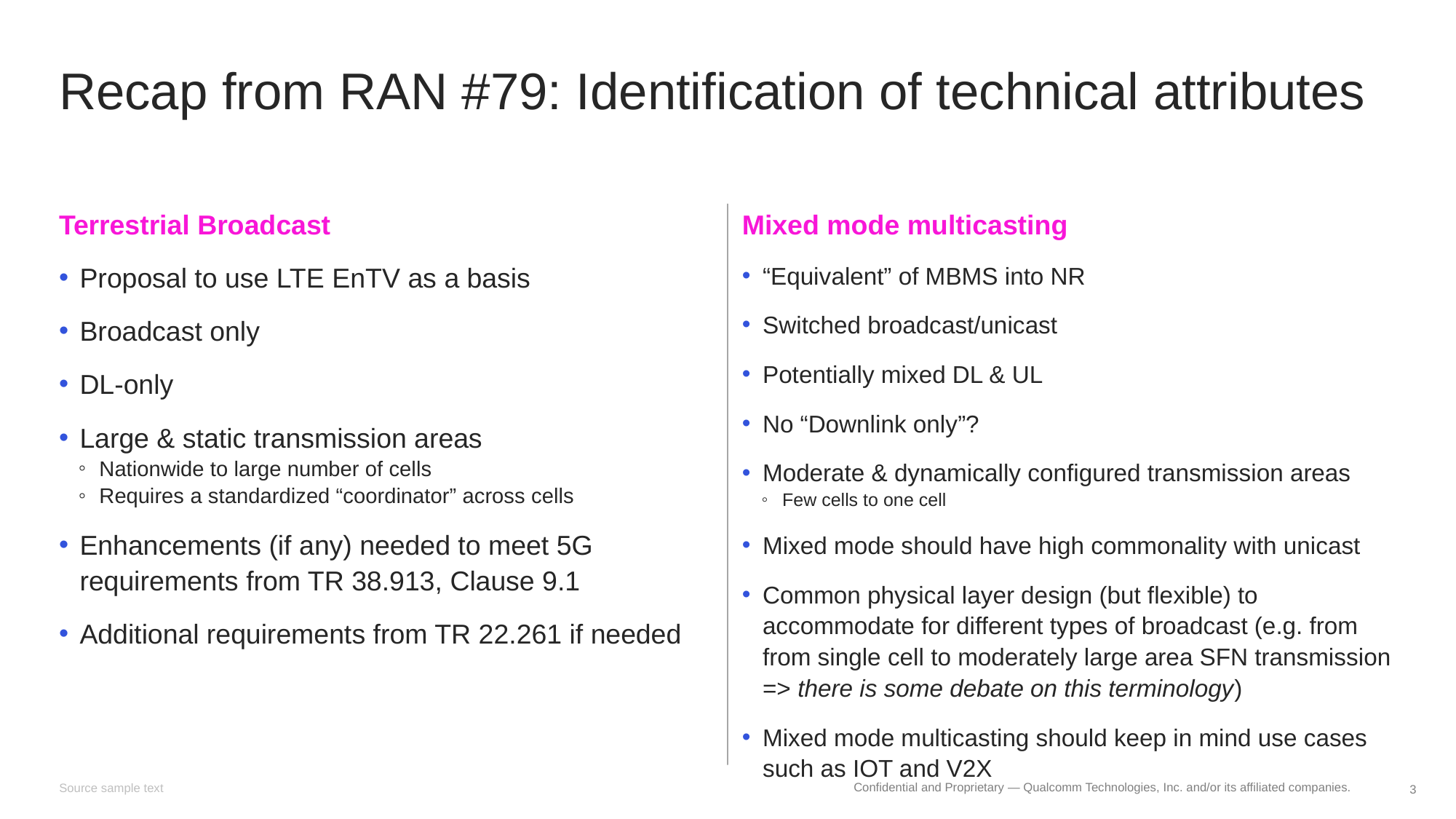

# Recap from RAN #79: Identification of technical attributes
Terrestrial Broadcast
Proposal to use LTE EnTV as a basis
Broadcast only
DL-only
Large & static transmission areas
Nationwide to large number of cells
Requires a standardized “coordinator” across cells
Enhancements (if any) needed to meet 5G requirements from TR 38.913, Clause 9.1
Additional requirements from TR 22.261 if needed

Mixed mode multicasting
“Equivalent” of MBMS into NR
Switched broadcast/unicast
Potentially mixed DL & UL
No “Downlink only”?
Moderate & dynamically configured transmission areas
Few cells to one cell
Mixed mode should have high commonality with unicast
Common physical layer design (but flexible) to accommodate for different types of broadcast (e.g. from from single cell to moderately large area SFN transmission => there is some debate on this terminology)
Mixed mode multicasting should keep in mind use cases such as IOT and V2X
Source sample text